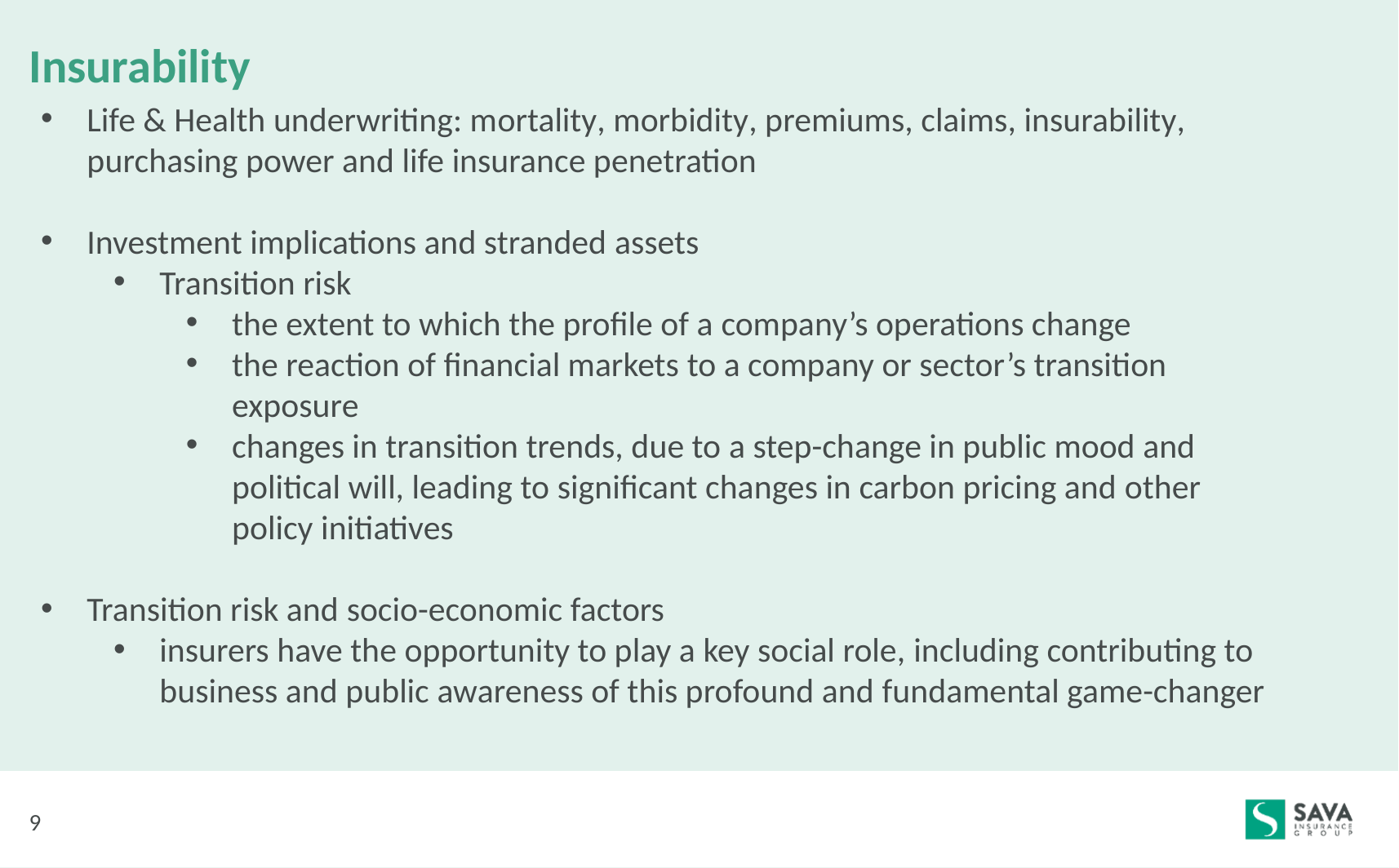

# Insurability
Life & Health underwriting: mortality, morbidity, premiums, claims, insurability, purchasing power and life insurance penetration

Investment implications and stranded assets
Transition risk
the extent to which the profile of a company’s operations change
the reaction of financial markets to a company or sector’s transition exposure
changes in transition trends, due to a step-change in public mood and political will, leading to significant changes in carbon pricing and other policy initiatives

Transition risk and socio-economic factors
insurers have the opportunity to play a key social role, including contributing to business and public awareness of this profound and fundamental game-changer

9